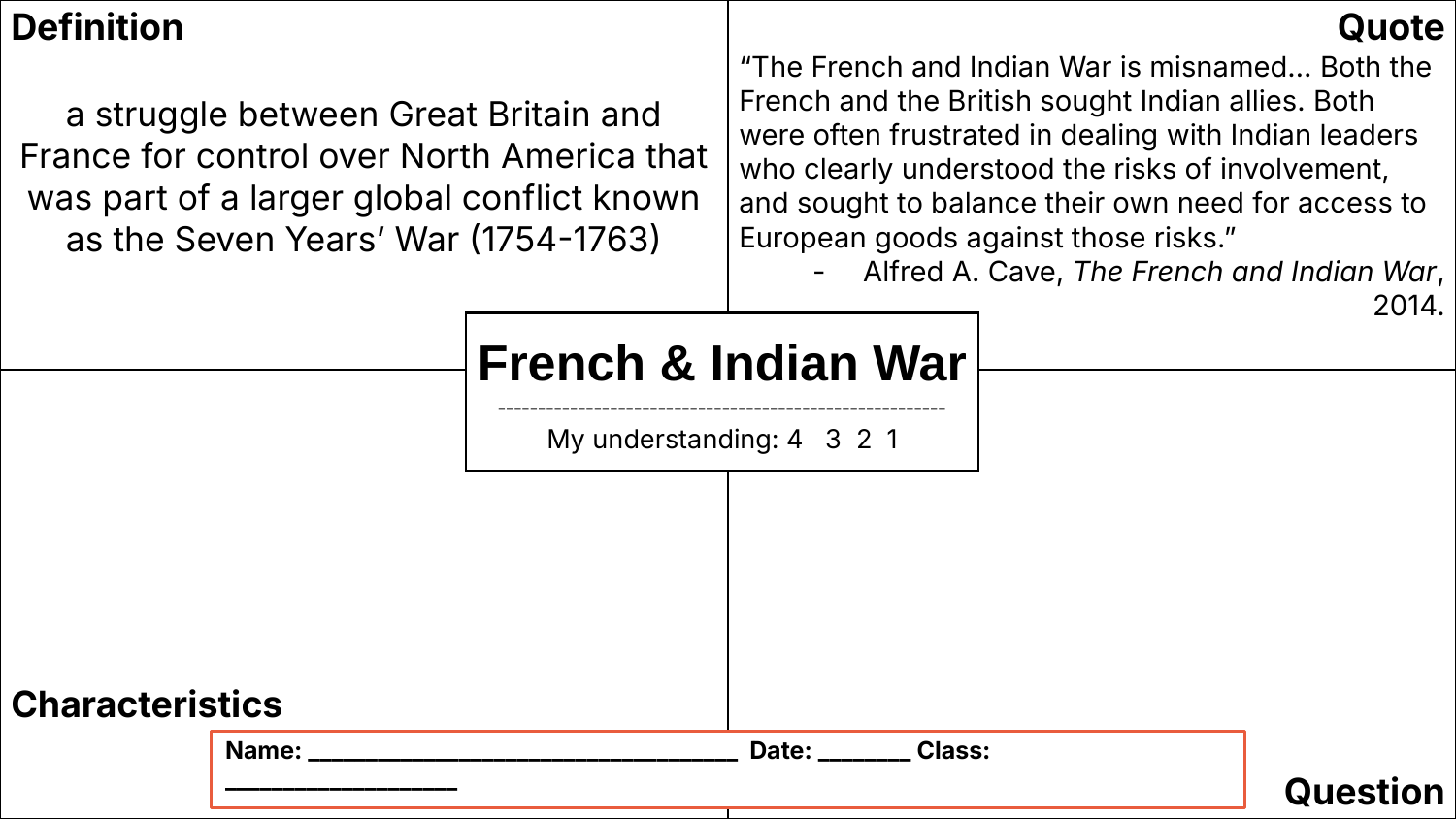

| Definition a struggle between Great Britain and France for control over North America that was part of a larger global conflict known as the Seven Years’ War (1754-1763) | Quote “The French and Indian War is misnamed… Both the French and the British sought Indian allies. Both were often frustrated in dealing with Indian leaders who clearly understood the risks of involvement, and sought to balance their own need for access to European goods against those risks.” Alfred A. Cave, The French and Indian War, 2014. |
| --- | --- |
| Characteristics | Question |
French & Indian War
--------------------------------------------------------
My understanding: 4   3  2  1
Name: _____________________________________  Date: ________ Class: ____________________